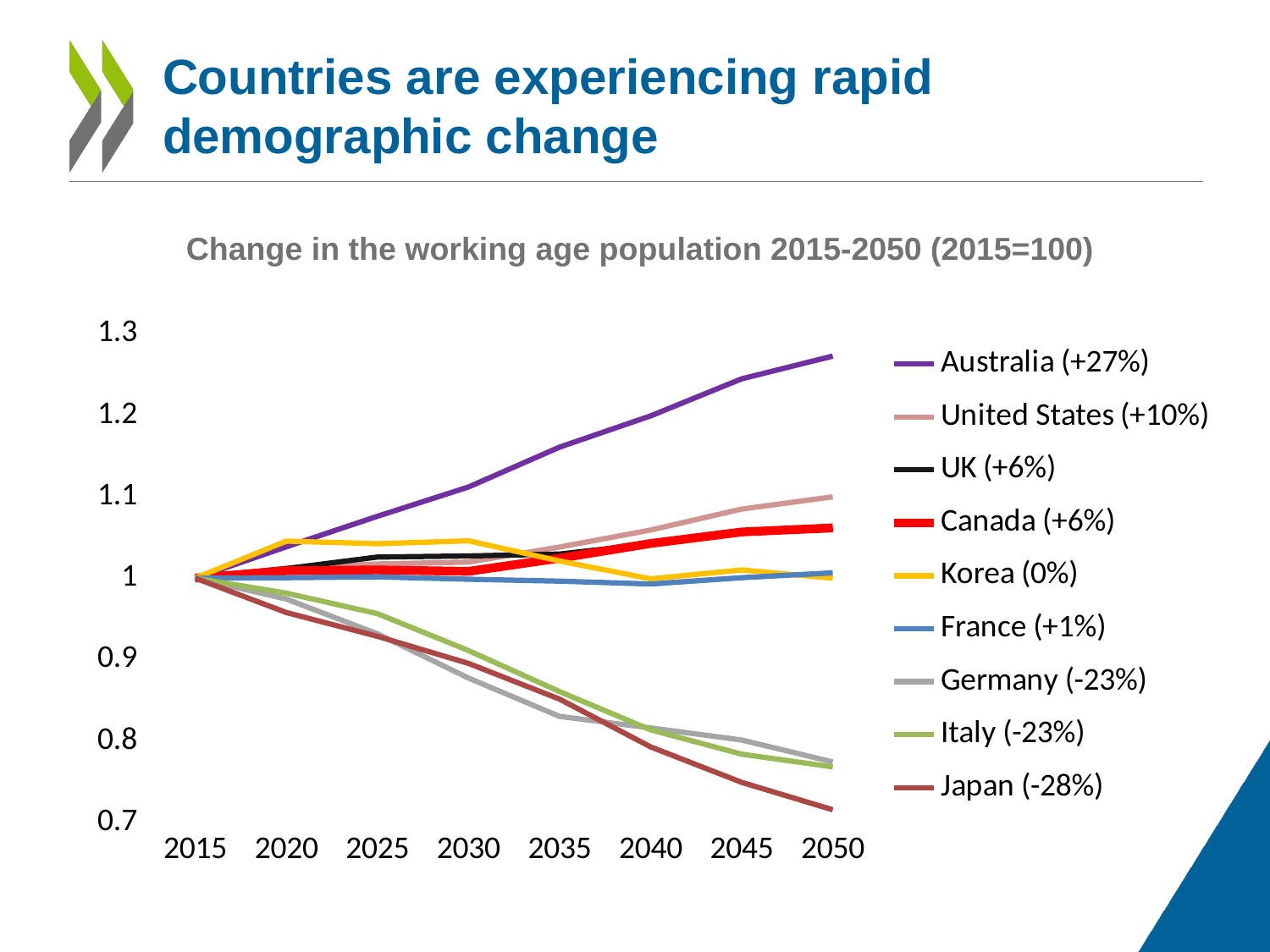

# Countries are experiencing rapid demographic change
Change in the working age population 2015-2050 (2015=100)

### Chart

| Category | Australia (+27%) | United States (+10%) | UK (+6%) | Canada (+6%) | Korea (0%) | France (+1%) | Germany (-23%) | Italy (-23%) | Japan (-28%) |
|---|---|---|---|---|---|---|---|---|---|
| 2015 | 1.0 | 1.0 | 1.0 | 1.0 | 1.0 | 1.0 | 1.0 | 1.0 | 1.0 |
| 2020 | 1.038549836280552 | 1.0123080830079365 | 1.0117266794811957 | 1.0091368606588893 | 1.045497457734273 | 1.0005357877362697 | 0.9742438853358761 | 0.9815179647781396 | 0.9576976450922209 |
| 2025 | 1.0760391687468607 | 1.0174097264169235 | 1.0259415351815966 | 1.0100652063241273 | 1.042296304931447 | 1.0015952178903726 | 0.9315096623692618 | 0.9562581169517514 | 0.9284620941660356 |
| 2030 | 1.112017840542969 | 1.0197207427504593 | 1.0272371941320606 | 1.0083674468535222 | 1.045842018097967 | 0.9986725266500767 | 0.8771868725822817 | 0.9109345531893347 | 0.8951688808975914 |
| 2035 | 1.1610006869158123 | 1.038170279250871 | 1.0296001285927245 | 1.024472678596911 | 1.0210679787880241 | 0.996303691796019 | 0.8300114756838394 | 0.860537767777762 | 0.8512701087212655 |
| 2040 | 1.1993922850960677 | 1.0591168429357223 | 1.042085305721245 | 1.042598861313469 | 0.9991558672674999 | 0.9928069849319155 | 0.8159258244427325 | 0.8134863923179187 | 0.7925790869415783 |
| 2045 | 1.2449044718540512 | 1.084846330395793 | 1.055906243132677 | 1.0567584277532567 | 1.010057364768376 | 1.000534269571465 | 0.8010593051811709 | 0.7836478958512805 | 0.7490514044671279 |
| 2050 | 1.272810796661774 | 1.099877963824794 | 1.0597865803731377 | 1.061770928780904 | 0.9999274277622257 | 1.0065251967697135 | 0.7741142881482578 | 0.7680222736918129 | 0.715333839943953 |